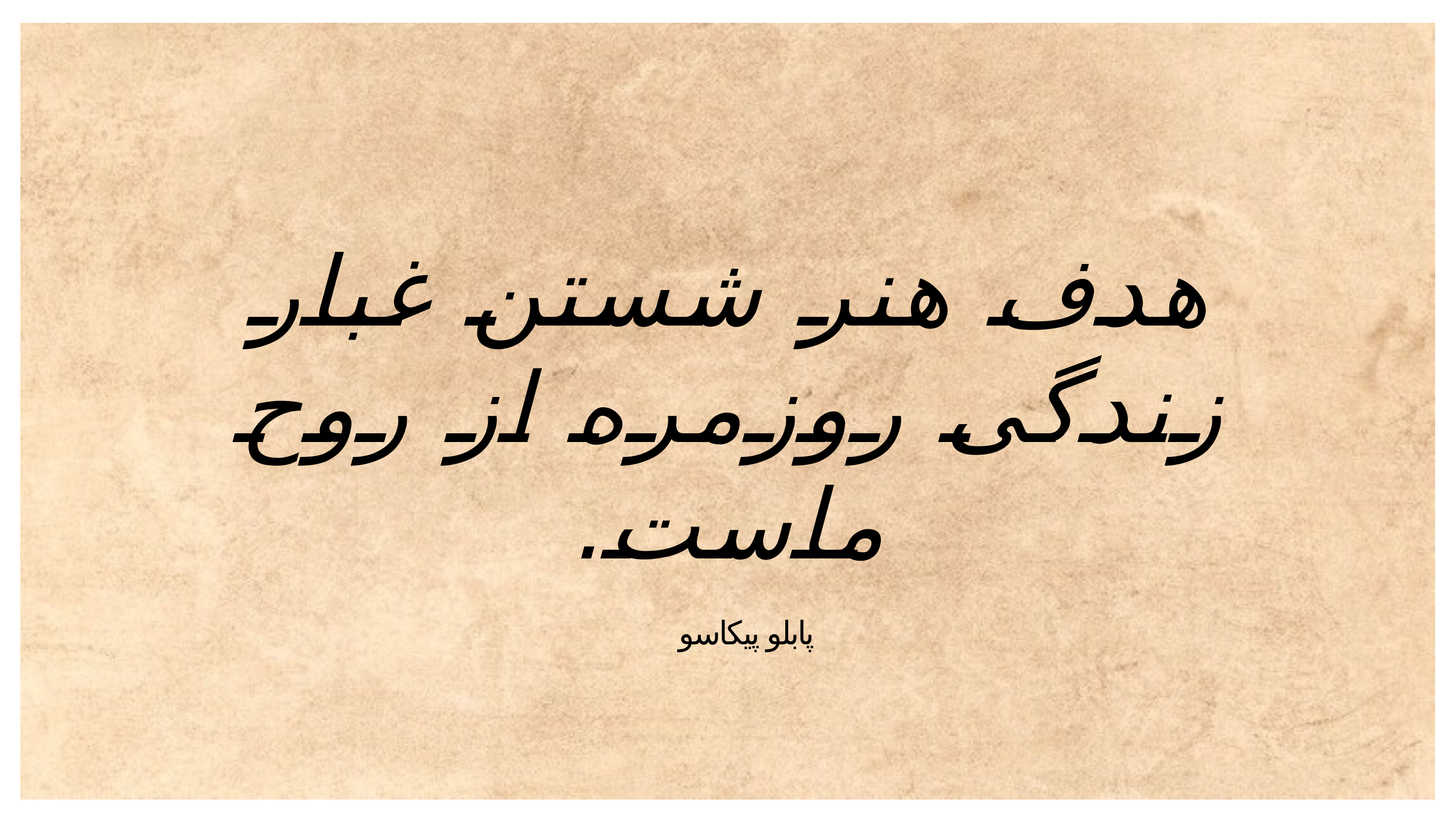

هدف هنر شستن غبار زندگی روزمره از روح ماست.
پابلو پیکاسو